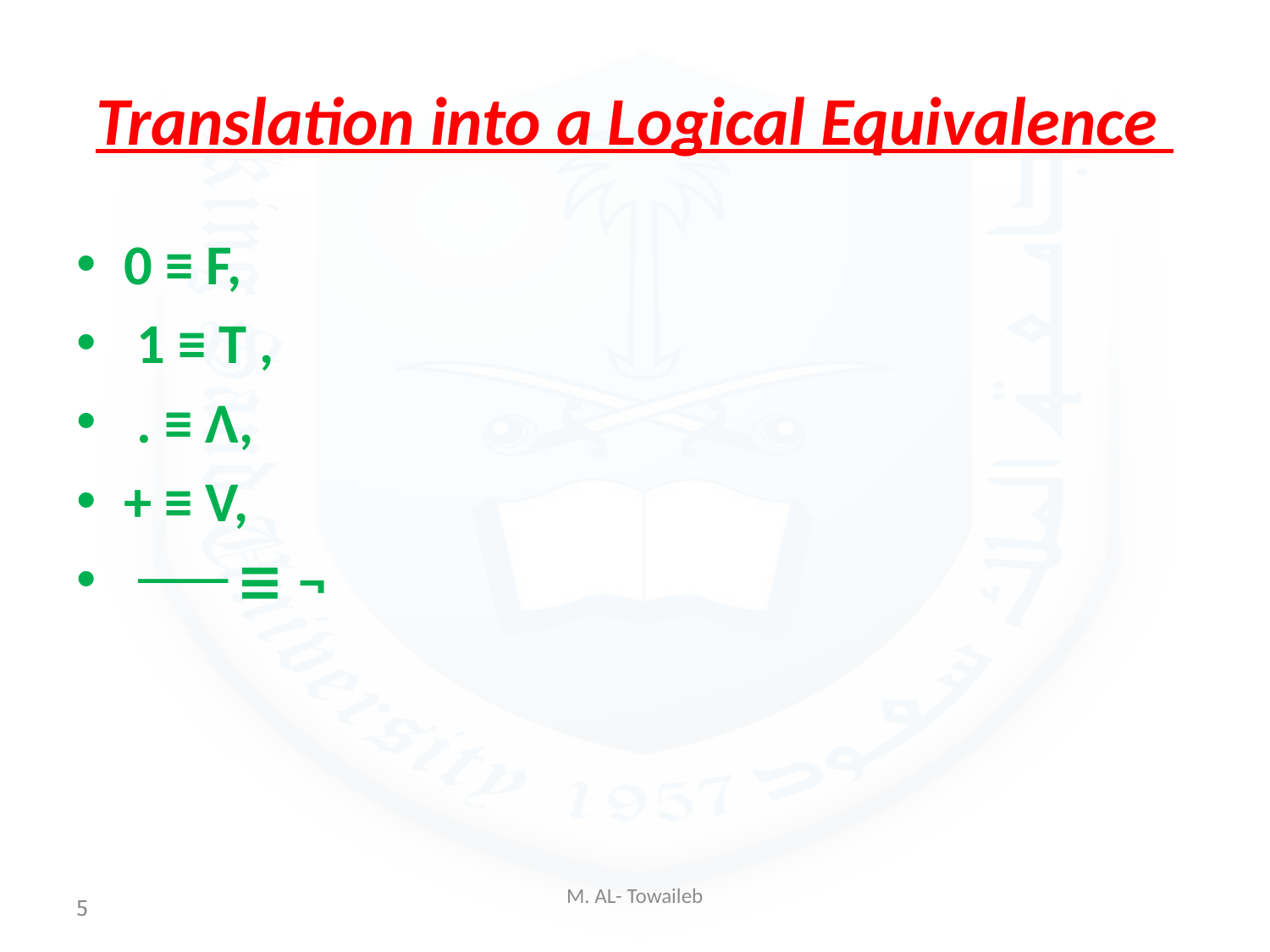

# Translation into a Logical Equivalence
0 ≡ F,
 1 ≡ T ,
 . ≡ Λ,
+ ≡ V,
 ــــــــ ≡ ¬

5
M. AL- Towaileb